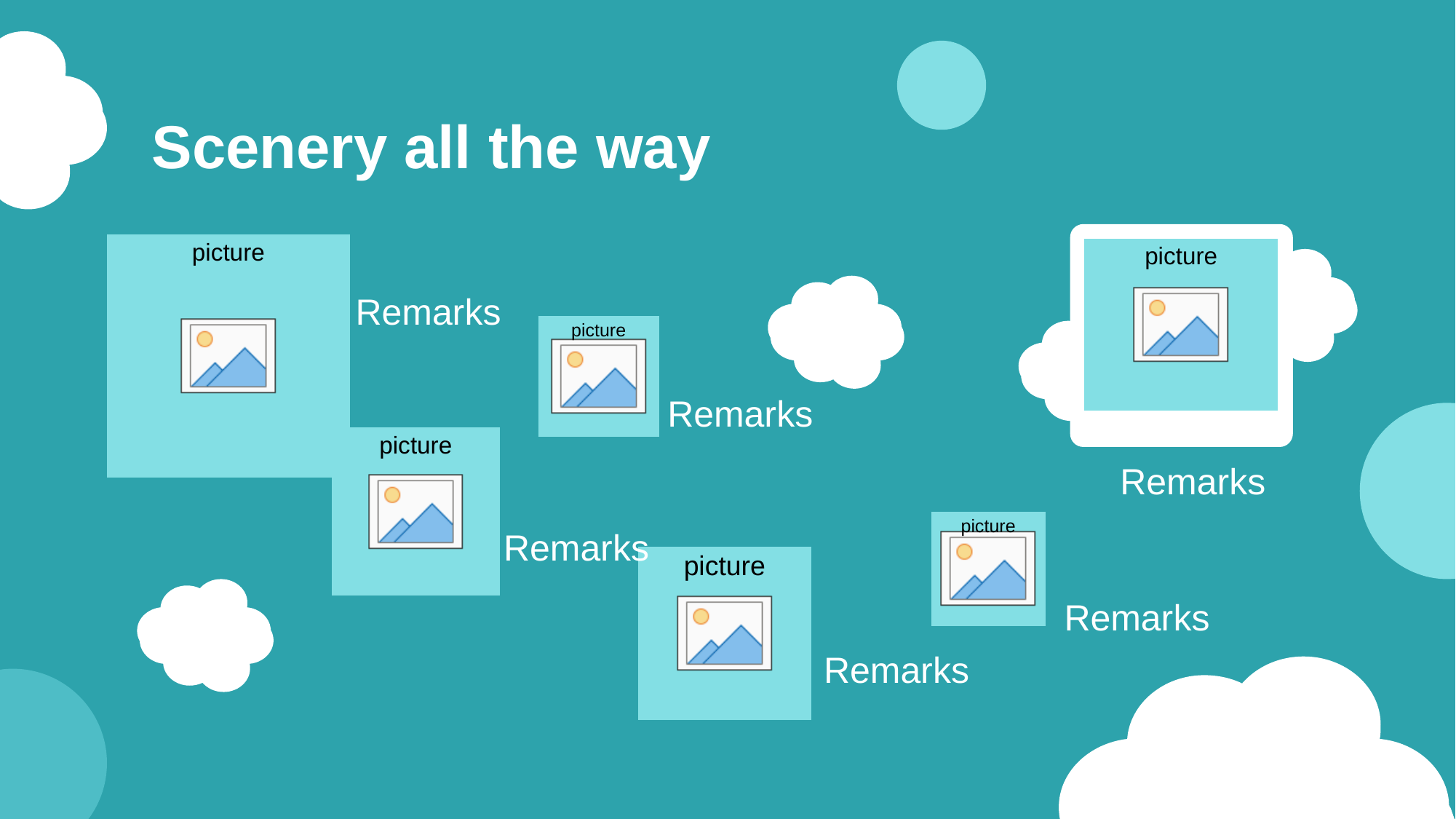

Scenery all the way

Remarks

Remarks

Remarks

Remarks

Remarks
Remarks